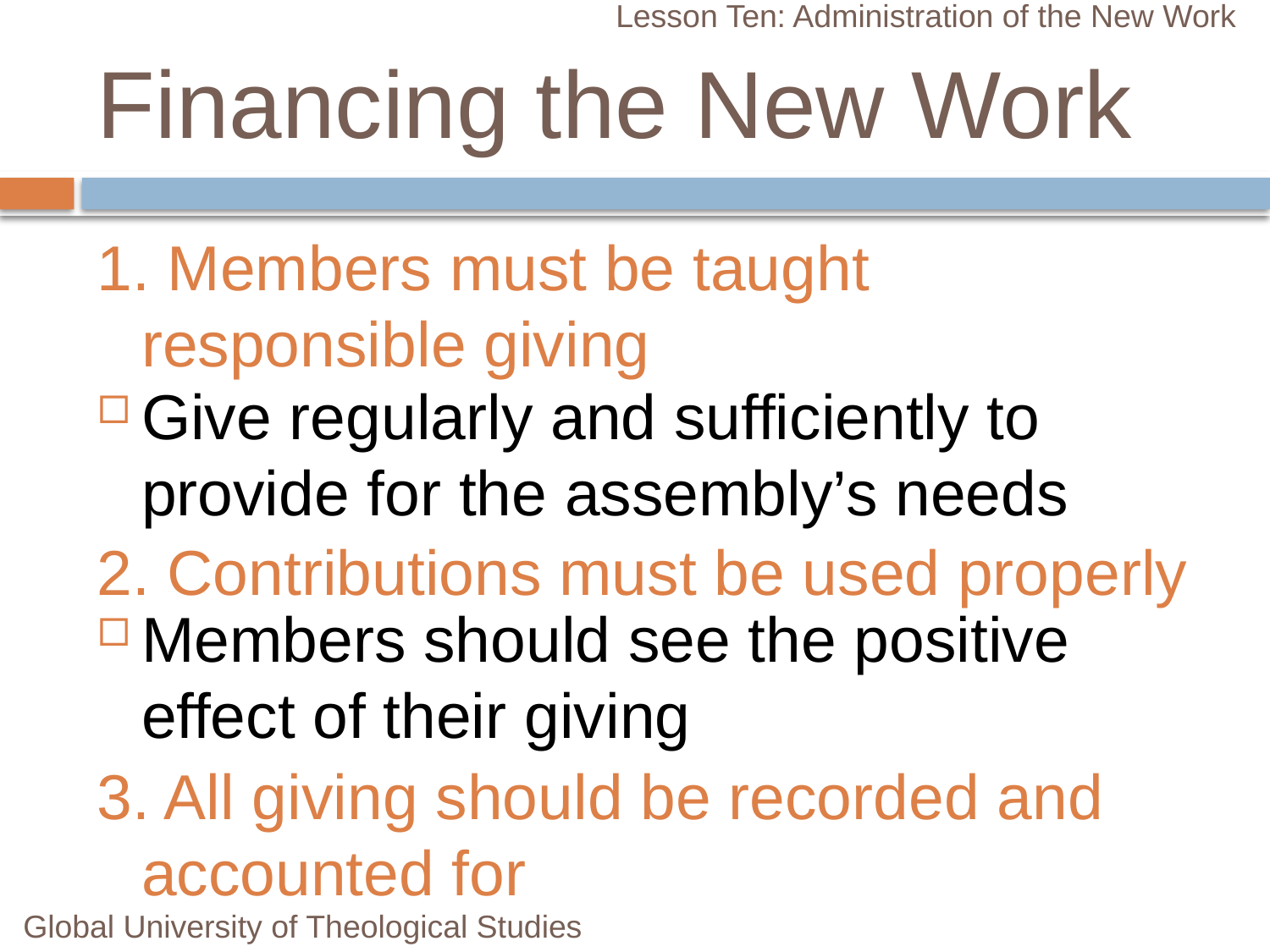

Lesson Ten: Administration of the New Work
# Financing the New Work
1. Members must be taught responsible giving
Give regularly and sufficiently to provide for the assembly’s needs
2. Contributions must be used properly
Members should see the positive effect of their giving
3. All giving should be recorded and accounted for
Global University of Theological Studies